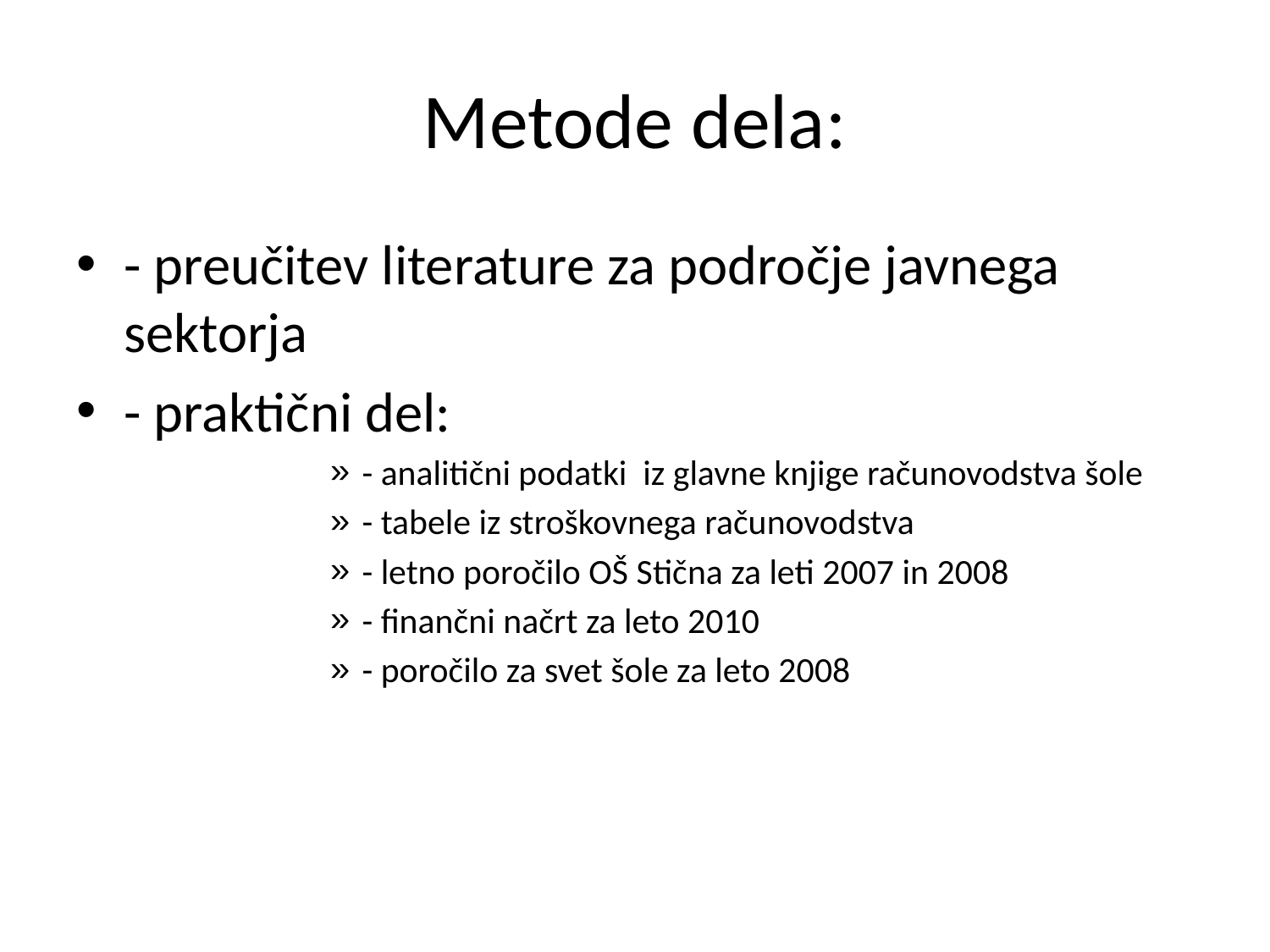

# Metode dela:
- preučitev literature za področje javnega sektorja
- praktični del:
- analitični podatki  iz glavne knjige računovodstva šole
- tabele iz stroškovnega računovodstva
- letno poročilo OŠ Stična za leti 2007 in 2008
- finančni načrt za leto 2010
- poročilo za svet šole za leto 2008